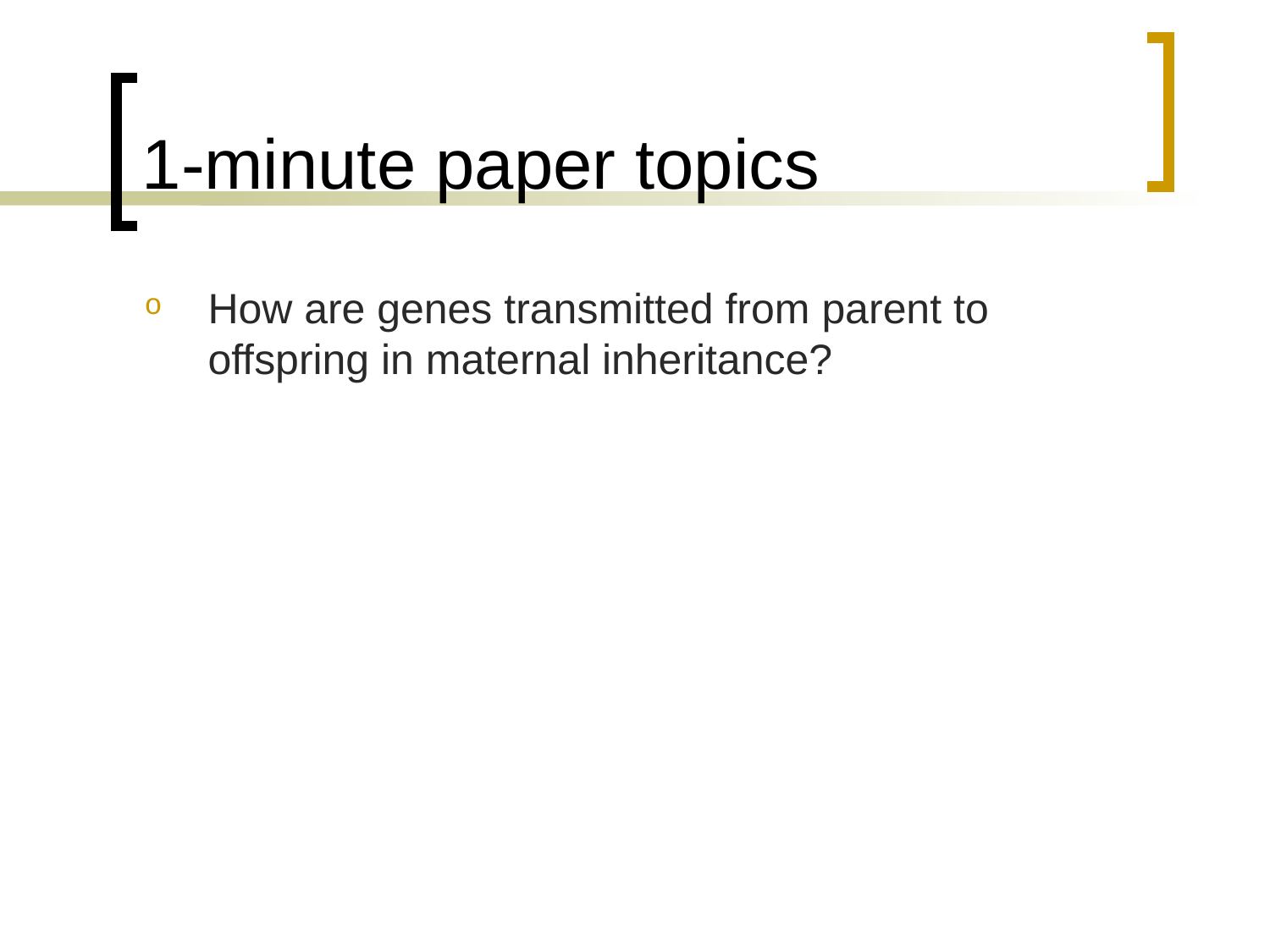

# 1-minute paper topics
How are genes transmitted from parent to offspring in maternal inheritance?